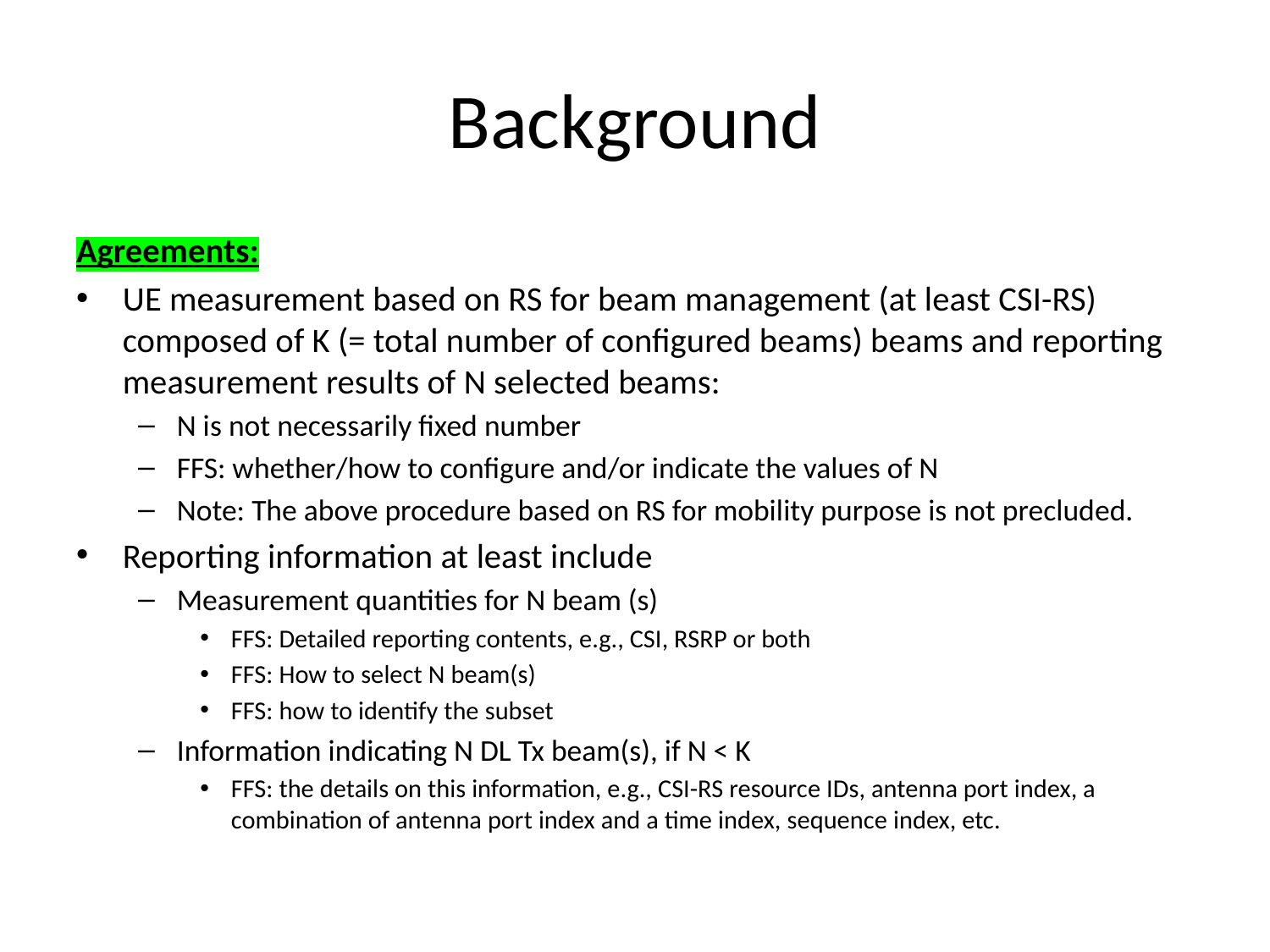

# Background
Agreements:
UE measurement based on RS for beam management (at least CSI-RS)  composed of K (= total number of configured beams) beams and reporting measurement results of N selected beams:
N is not necessarily fixed number
FFS: whether/how to configure and/or indicate the values of N
Note: The above procedure based on RS for mobility purpose is not precluded.
Reporting information at least include
Measurement quantities for N beam (s)
FFS: Detailed reporting contents, e.g., CSI, RSRP or both
FFS: How to select N beam(s)
FFS: how to identify the subset
Information indicating N DL Tx beam(s), if N < K
FFS: the details on this information, e.g., CSI-RS resource IDs, antenna port index, a combination of antenna port index and a time index, sequence index, etc.